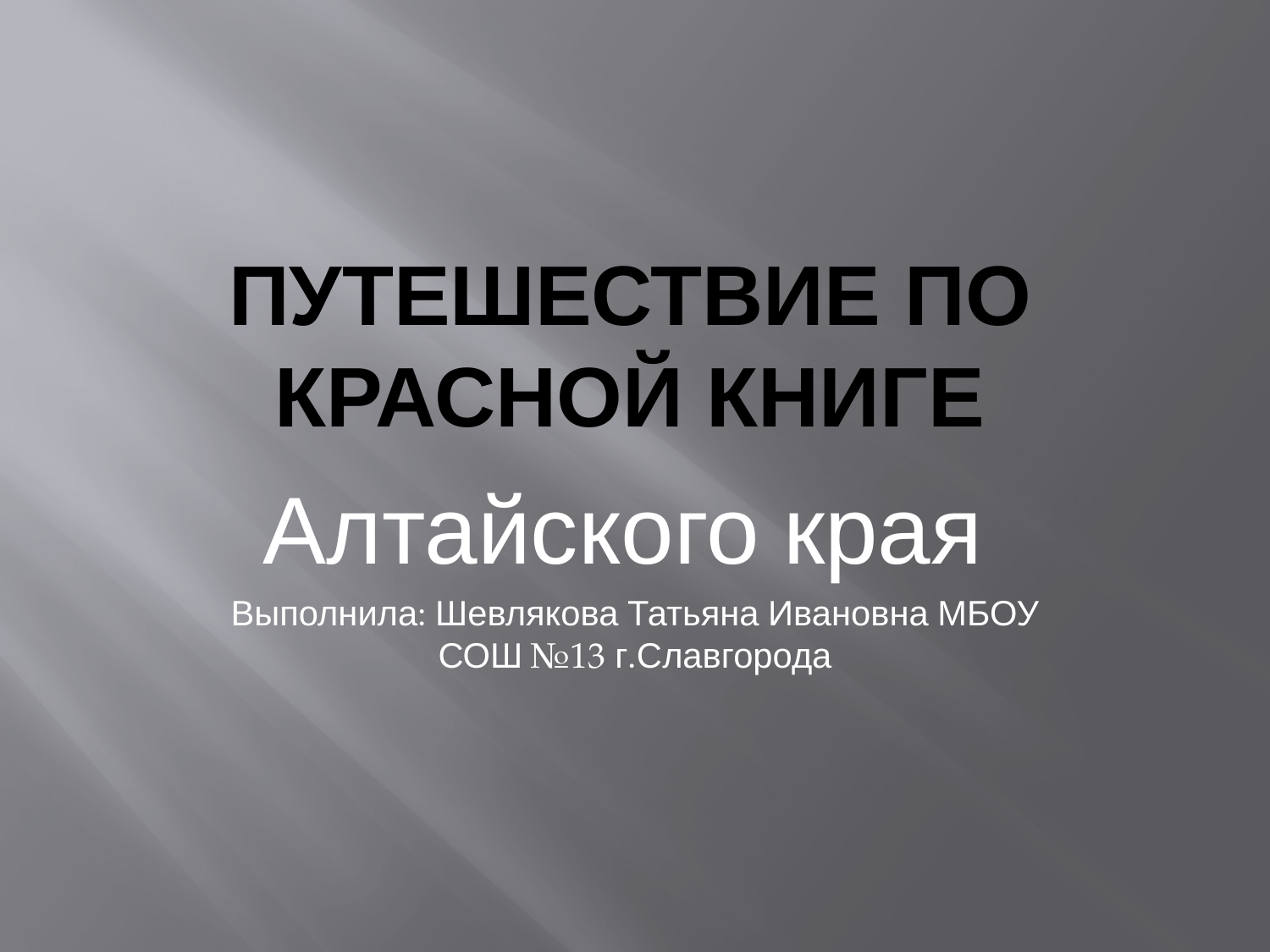

# Путешествие по Красной книге
Алтайского края
Выполнила: Шевлякова Татьяна Ивановна МБОУ СОШ №13 г.Славгорода